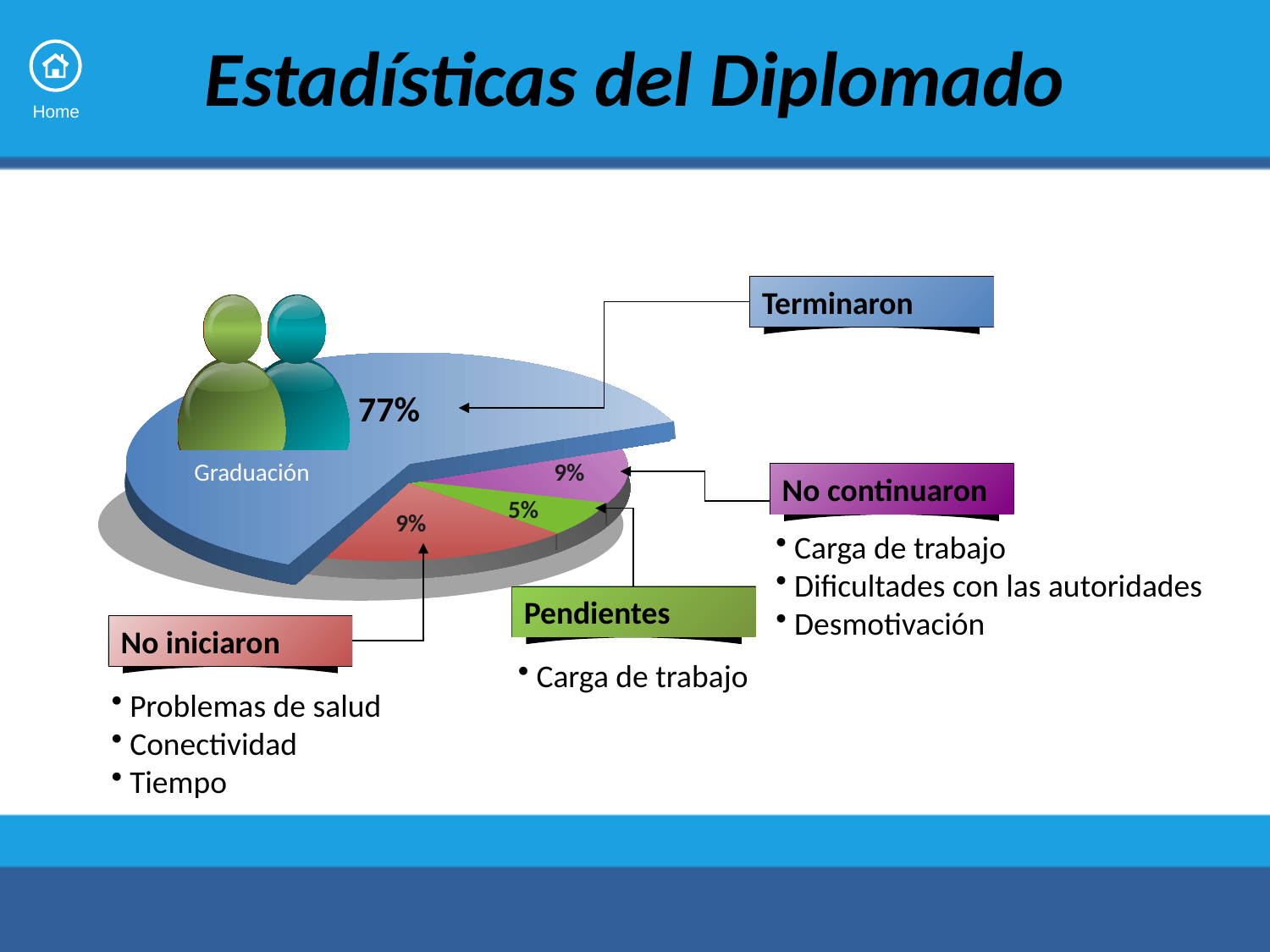

# Estadísticas del Diplomado

Terminaron

77%

Graduación
9%
No continuaron

5%
9%

 Carga de trabajo
 Dificultades con las autoridades
 Desmotivación

Pendientes

No iniciaron

 Carga de trabajo
 Problemas de salud
 Conectividad
 Tiempo